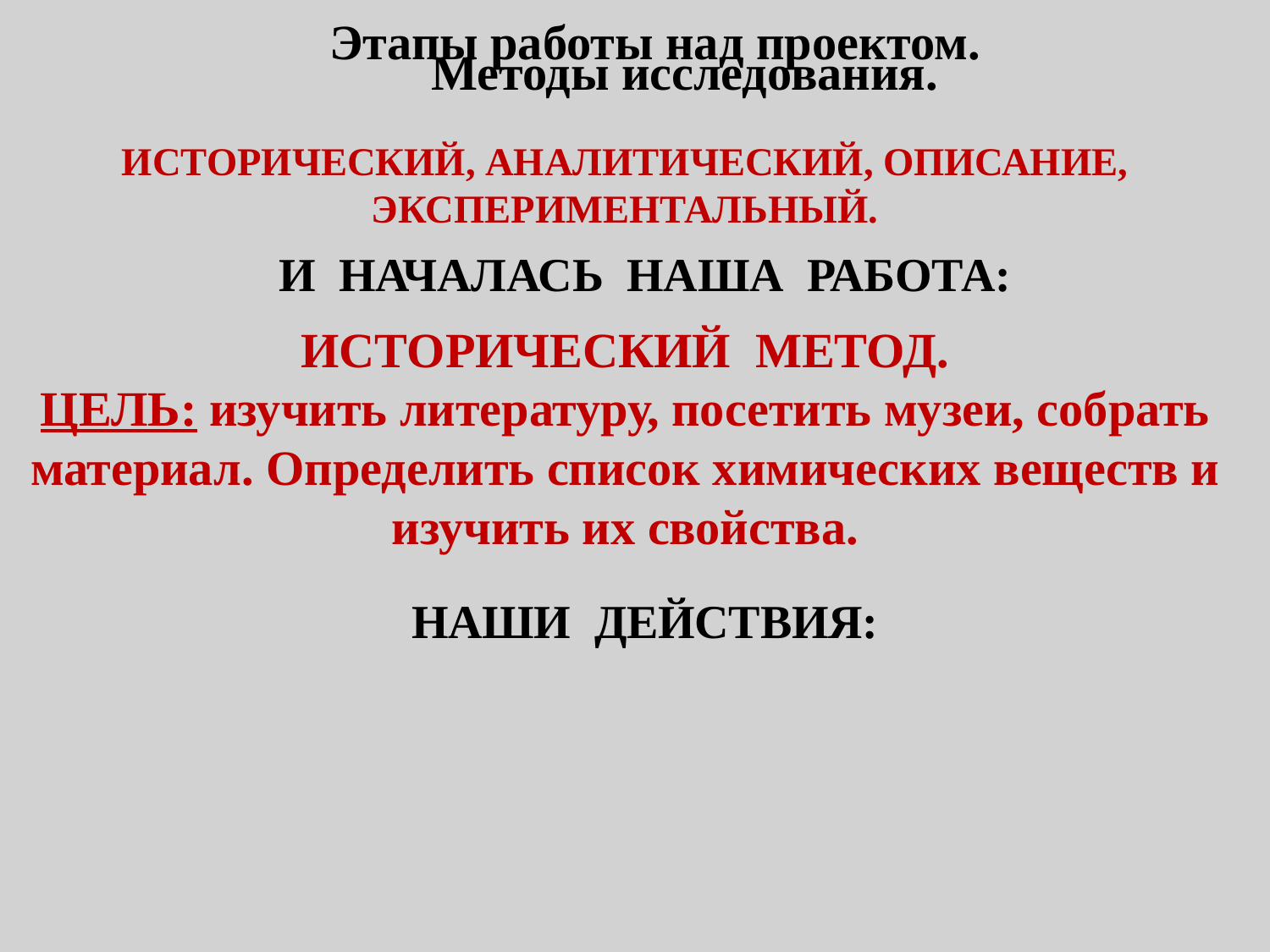

Этапы работы над проектом.
Методы исследования.
# ИСТОРИЧЕСКИЙ, АНАЛИТИЧЕСКИЙ, ОПИСАНИЕ, ЭКСПЕРИМЕНТАЛЬНЫЙ.
И  НАЧАЛАСЬ  НАША  РАБОТА:
ИСТОРИЧЕСКИЙ  МЕТОД.
ЦЕЛЬ: изучить литературу, посетить музеи, собрать материал. Определить список химических веществ и изучить их свойства.
НАШИ  ДЕЙСТВИЯ: